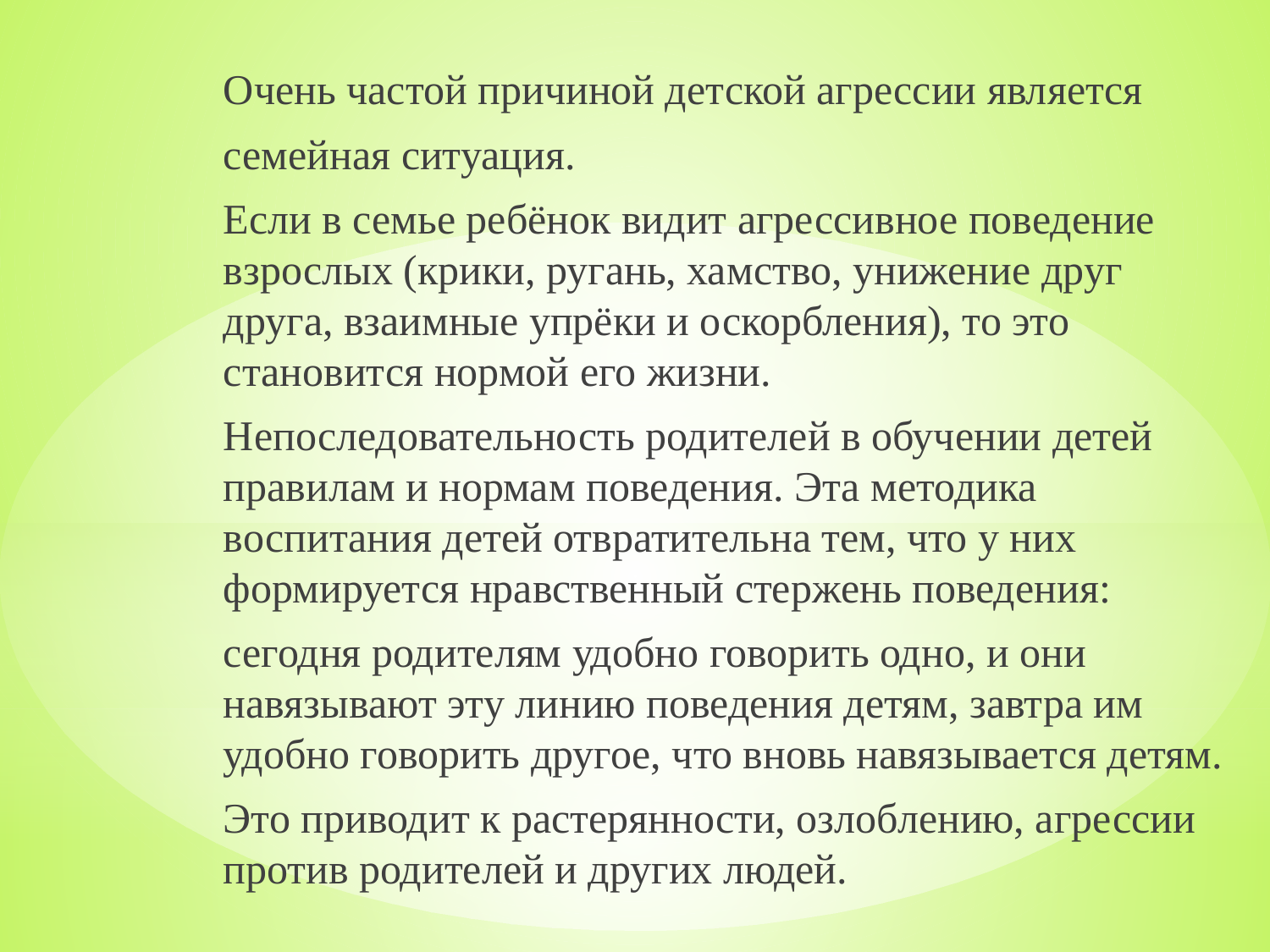

Очень частой причиной детской агрессии является
семейная ситуация.
Если в семье ребёнок видит агрессивное поведение взрослых (крики, ругань, хамство, унижение друг друга, взаимные упрёки и оскорбления), то это становится нормой его жизни.
Непоследовательность родителей в обучении детей правилам и нормам поведения. Эта методика воспитания детей отвратительна тем, что у них формируется нравственный стержень поведения:
сегодня родителям удобно говорить одно, и они навязывают эту линию поведения детям, завтра им удобно говорить другое, что вновь навязывается детям.
Это приводит к растерянности, озлоблению, агрессии против родителей и других людей.